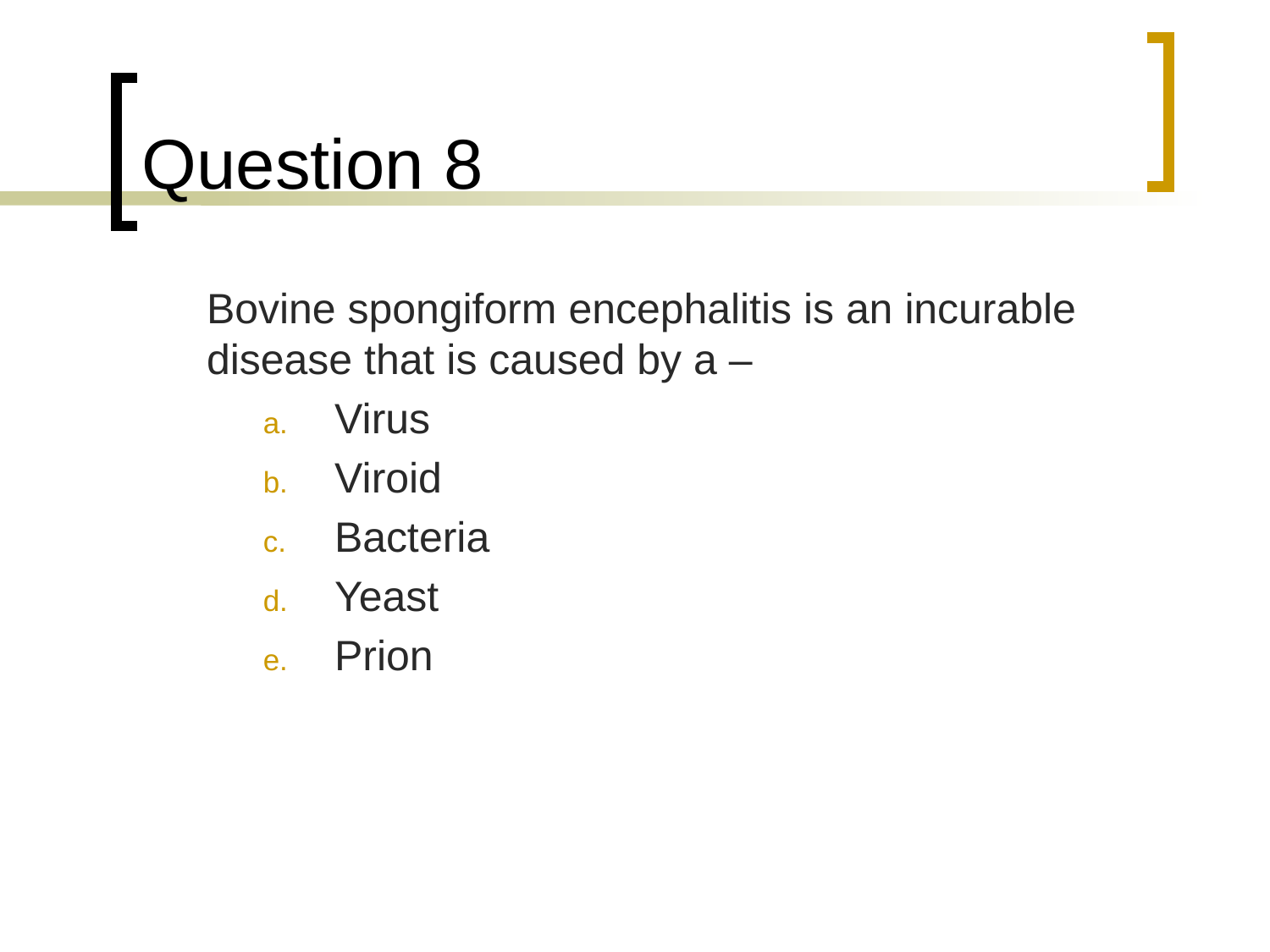

# Question 8
	Bovine spongiform encephalitis is an incurable disease that is caused by a –
Virus
Viroid
Bacteria
Yeast
Prion